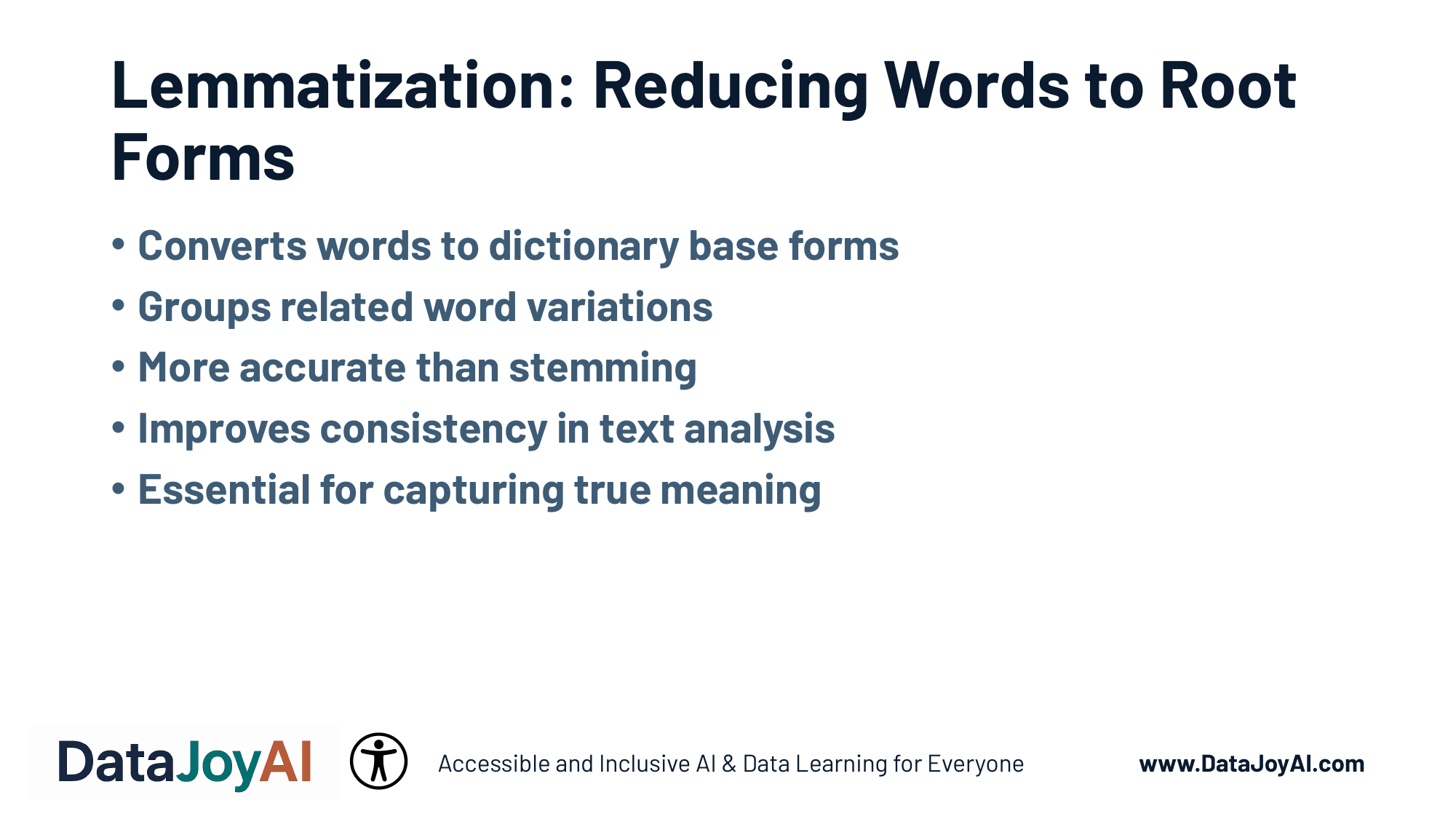

# Lemmatization: Reducing Words to Root Forms
Converts words to dictionary base forms
Groups related word variations
More accurate than stemming
Improves consistency in text analysis
Essential for capturing true meaning